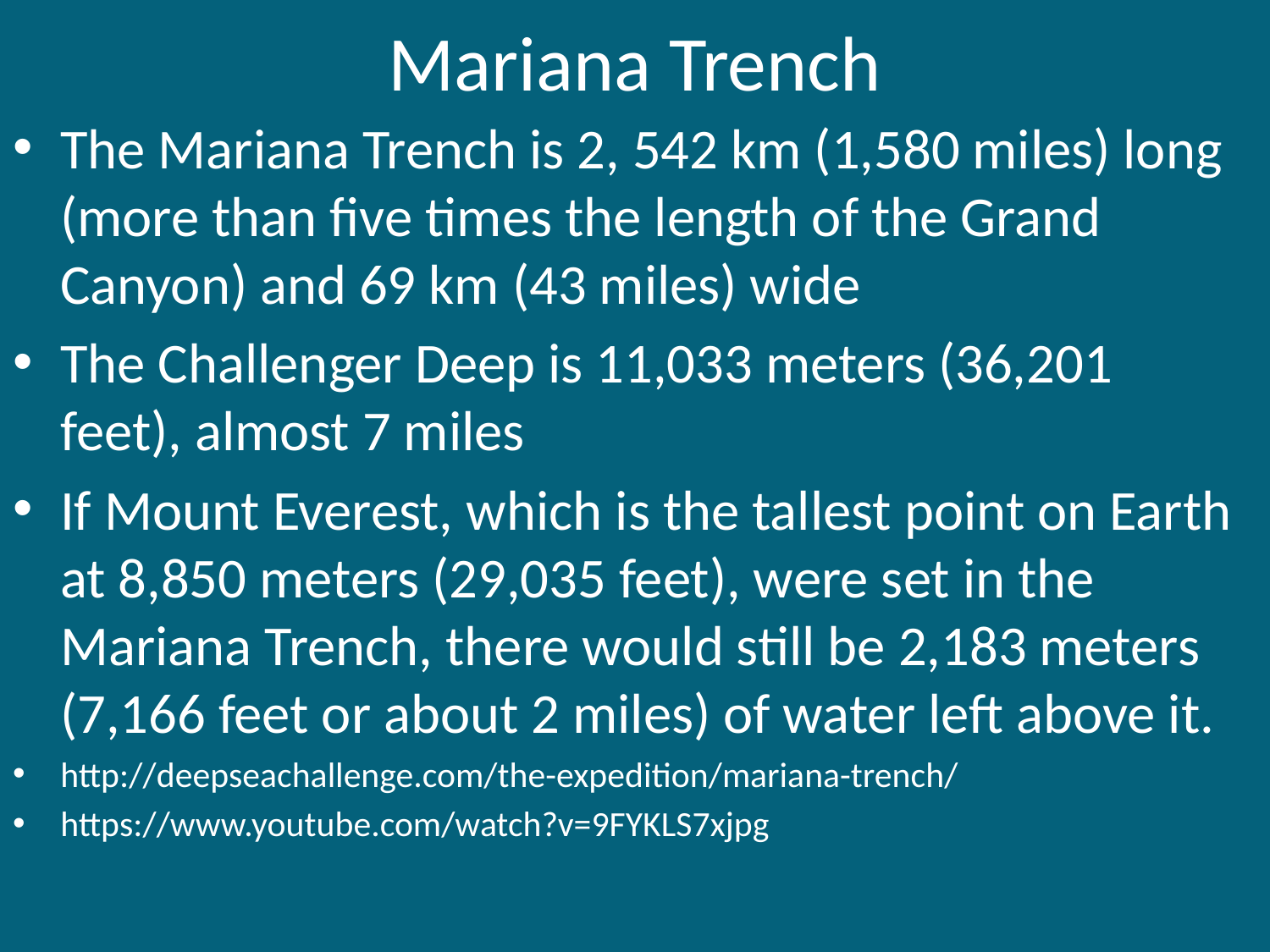

# Mariana Trench
The Mariana Trench is 2, 542 km (1,580 miles) long (more than five times the length of the Grand Canyon) and 69 km (43 miles) wide
The Challenger Deep is 11,033 meters (36,201 feet), almost 7 miles
If Mount Everest, which is the tallest point on Earth at 8,850 meters (29,035 feet), were set in the Mariana Trench, there would still be 2,183 meters (7,166 feet or about 2 miles) of water left above it.
http://deepseachallenge.com/the-expedition/mariana-trench/
https://www.youtube.com/watch?v=9FYKLS7xjpg